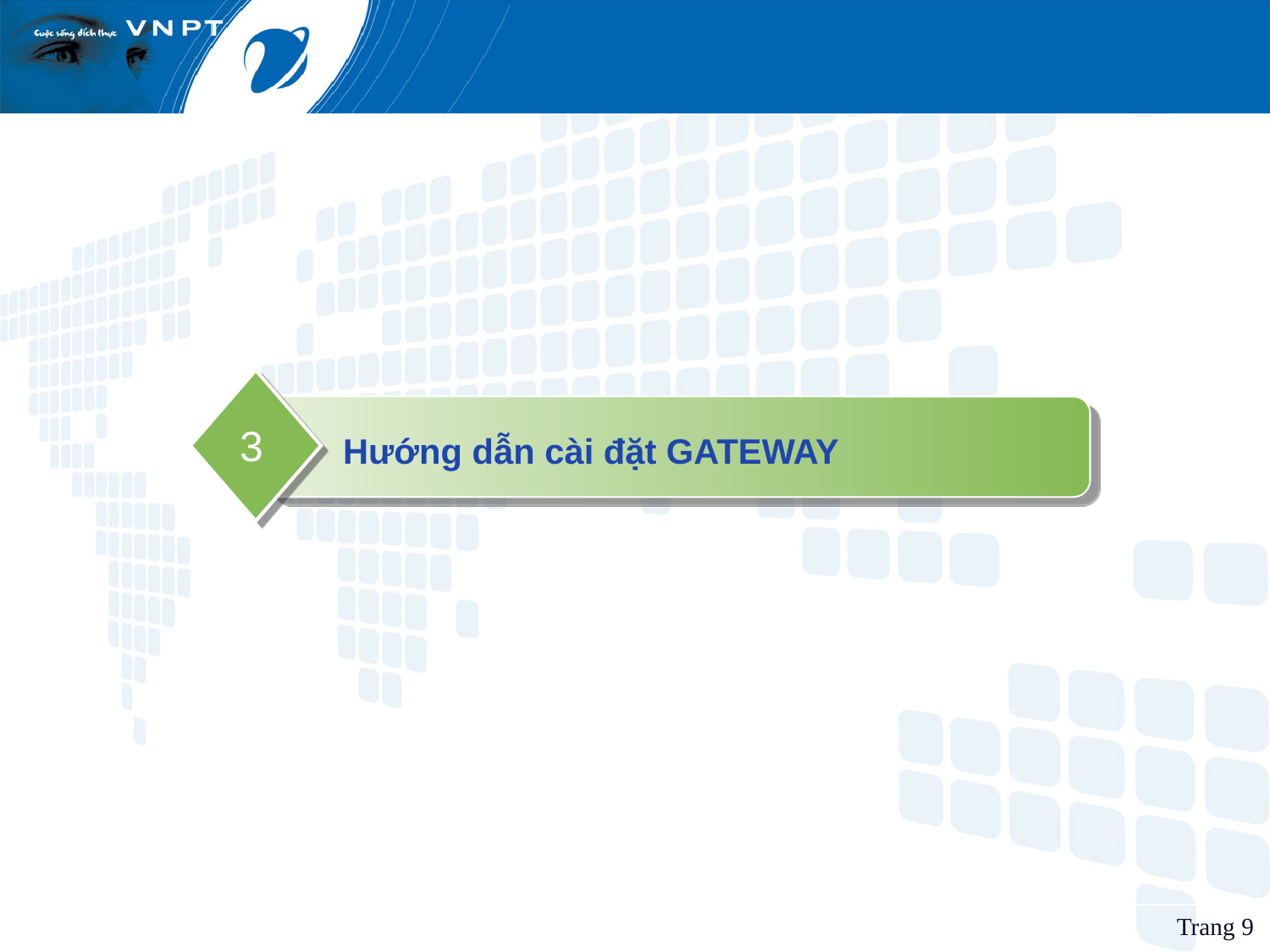

3
Hướng dẫn cài đặt GATEWAY
Trang 9